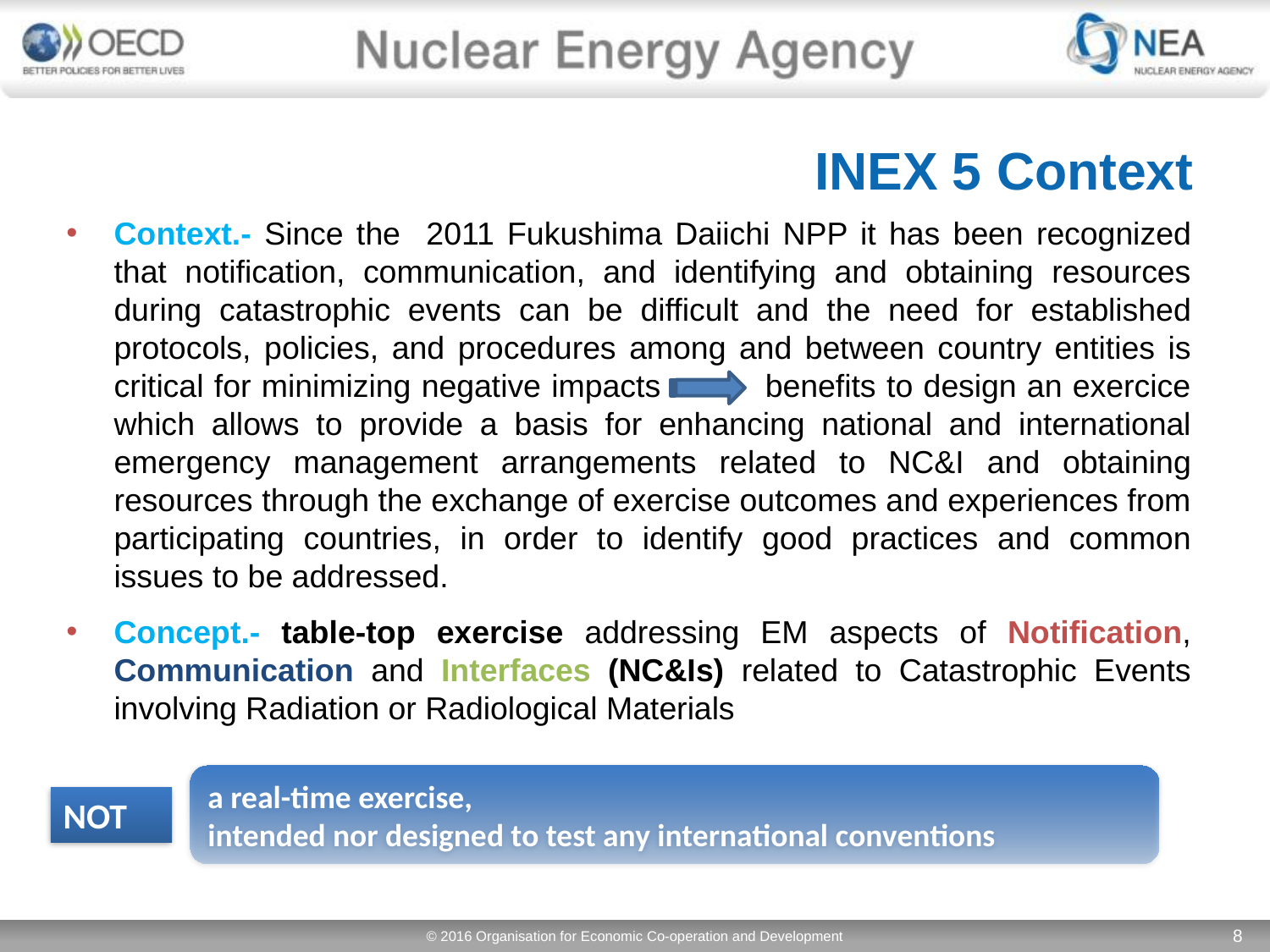

# INEX 5 Context
Context.- Since the  2011 Fukushima Daiichi NPP it has been recognized that notification, communication, and identifying and obtaining resources during catastrophic events can be difficult and the need for established protocols, policies, and procedures among and between country entities is critical for minimizing negative impacts          benefits to design an exercice which allows to provide a basis for enhancing national and international emergency management arrangements related to NC&I and obtaining resources through the exchange of exercise outcomes and experiences from participating countries, in order to identify good practices and common issues to be addressed.
Concept.- table-top exercise addressing EM aspects of Notification, Communication and Interfaces (NC&Is) related to Catastrophic Events involving Radiation or Radiological Materials

a real-time exercise,
intended nor designed to test any international conventions
NOT